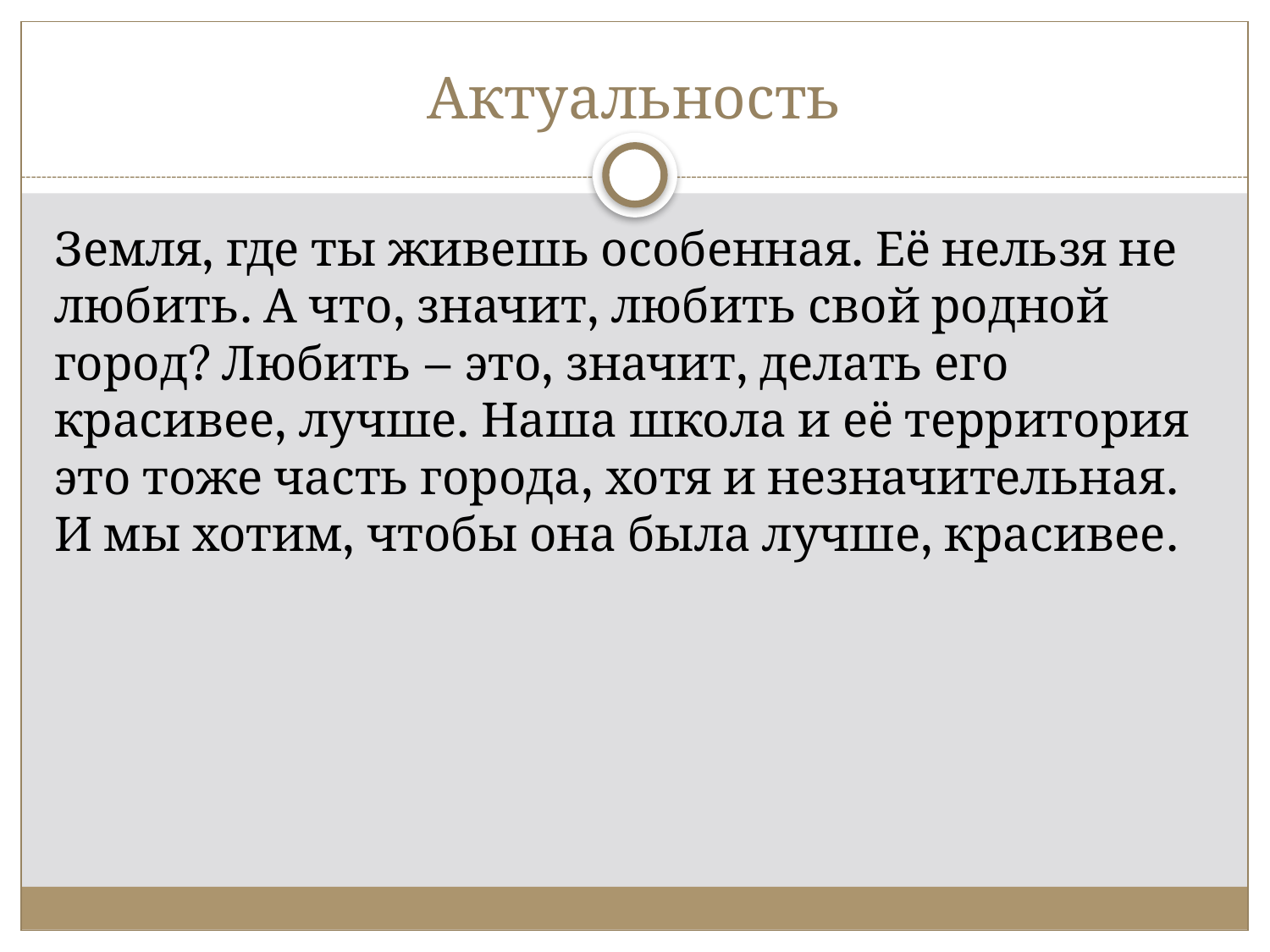

# Актуальность
Земля, где ты живешь особенная. Её нельзя не любить. А что, значит, любить свой родной город? Любить – это, значит, делать его красивее, лучше. Наша школа и её территория это тоже часть города, хотя и незначительная. И мы хотим, чтобы она была лучше, красивее.